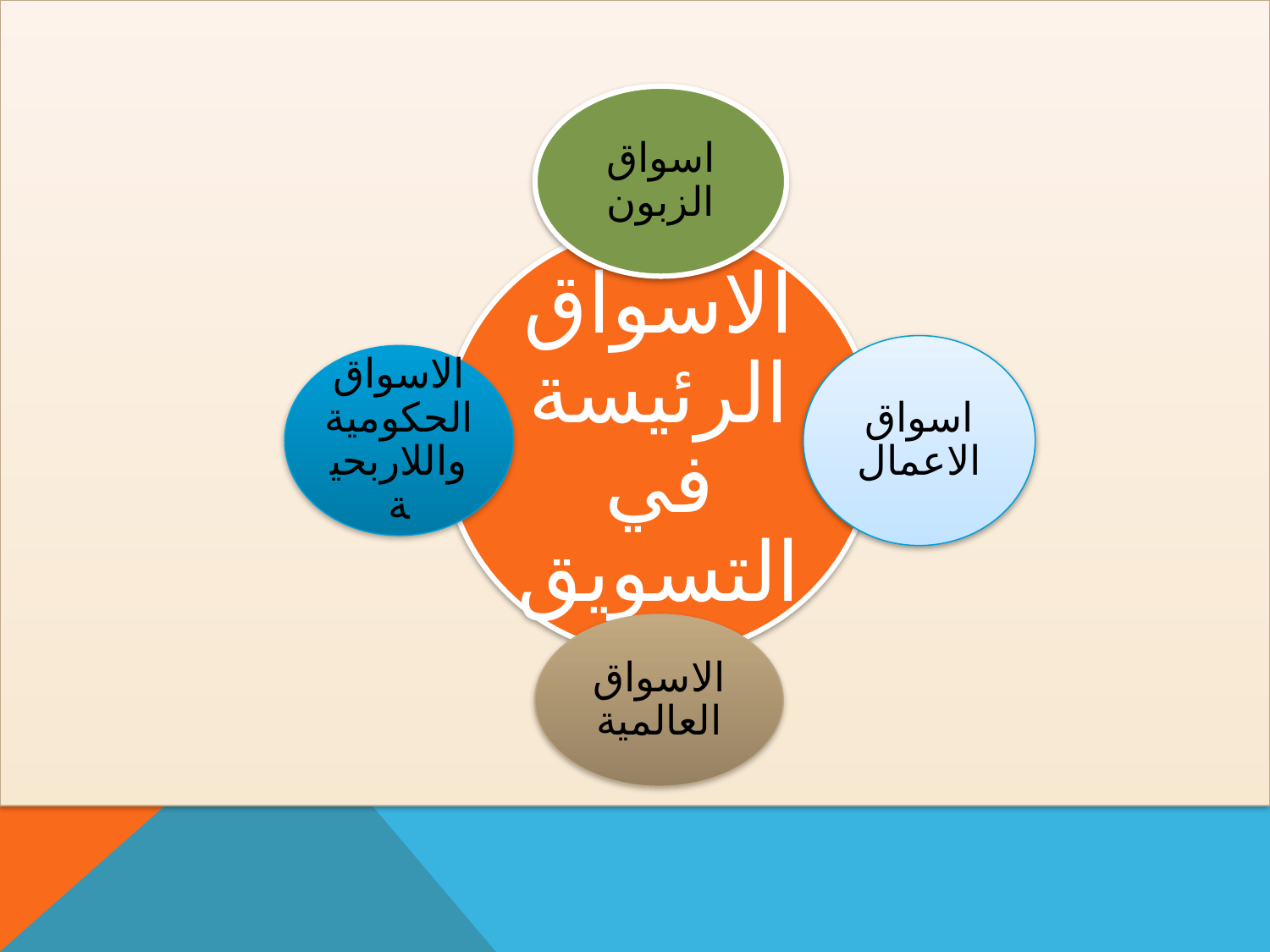

#
الاسواق الرئيسة في التسويق
اسواق الزبون
اسواق الاعمال
الاسواق العالمية
الاسواق الحكومية واللاربحية